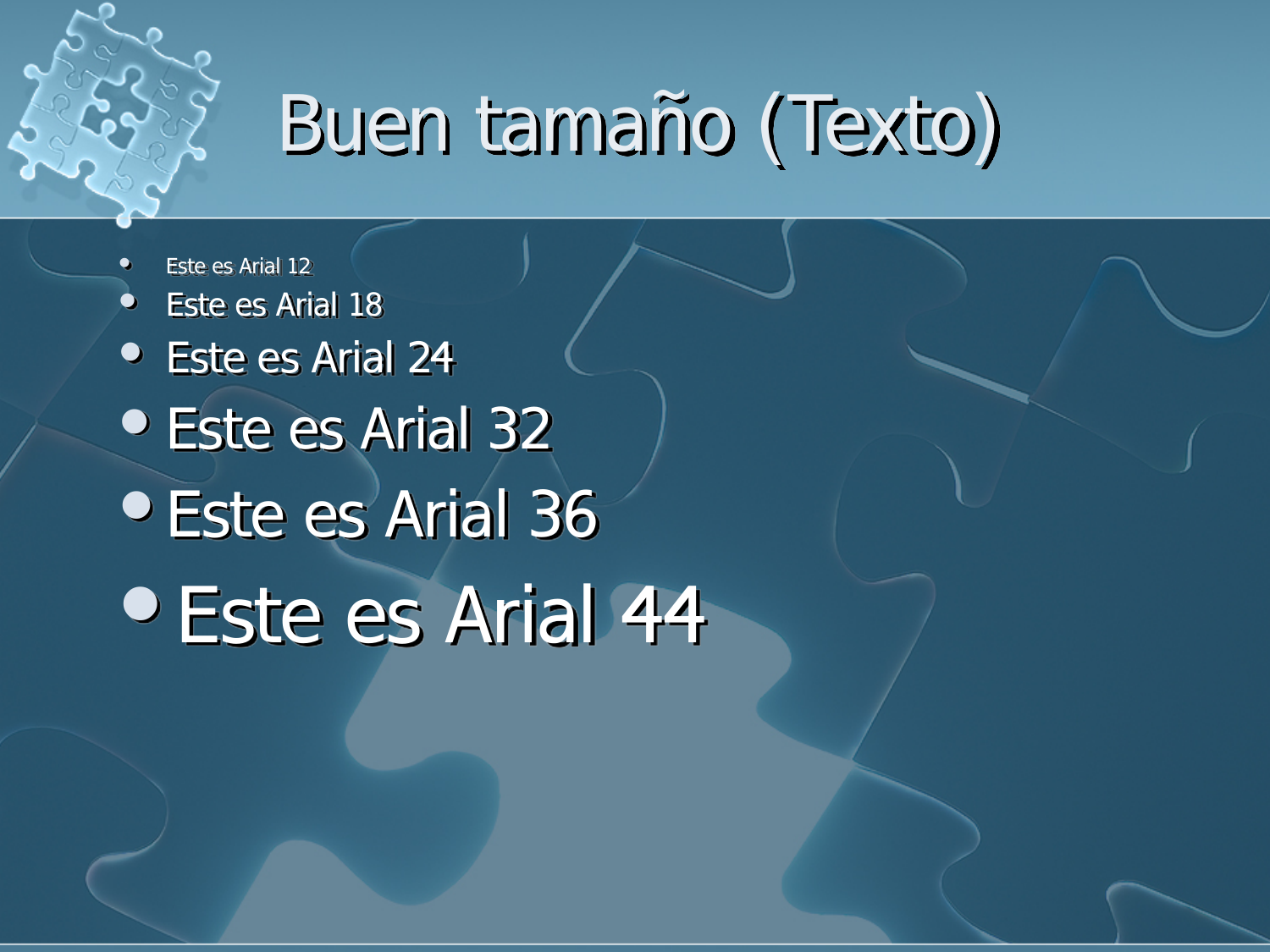

# Buen tamaño (Texto)
Este es Arial 12
Este es Arial 18
Este es Arial 24
Este es Arial 32
Este es Arial 36
Este es Arial 44